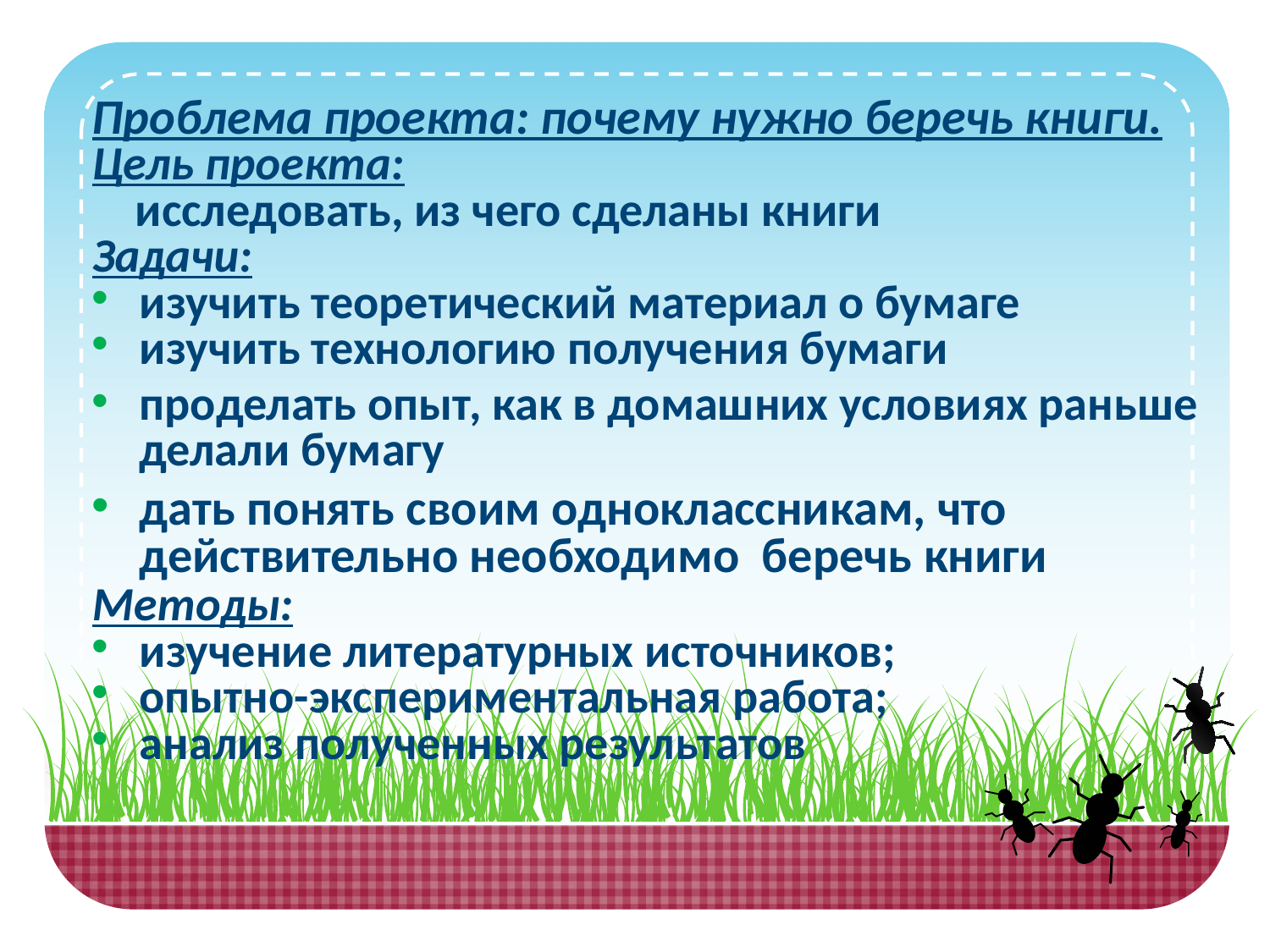

Проблема проекта: почему нужно беречь книги.
Цель проекта:
    исследовать, из чего сделаны книги
Задачи:
изучить теоретический материал о бумаге
изучить технологию получения бумаги
проделать опыт, как в домашних условиях раньше делали бумагу
дать понять своим одноклассникам, что действительно необходимо  беречь книги
Методы:
изучение литературных источников;
опытно-экспериментальная работа;
анализ полученных результатов